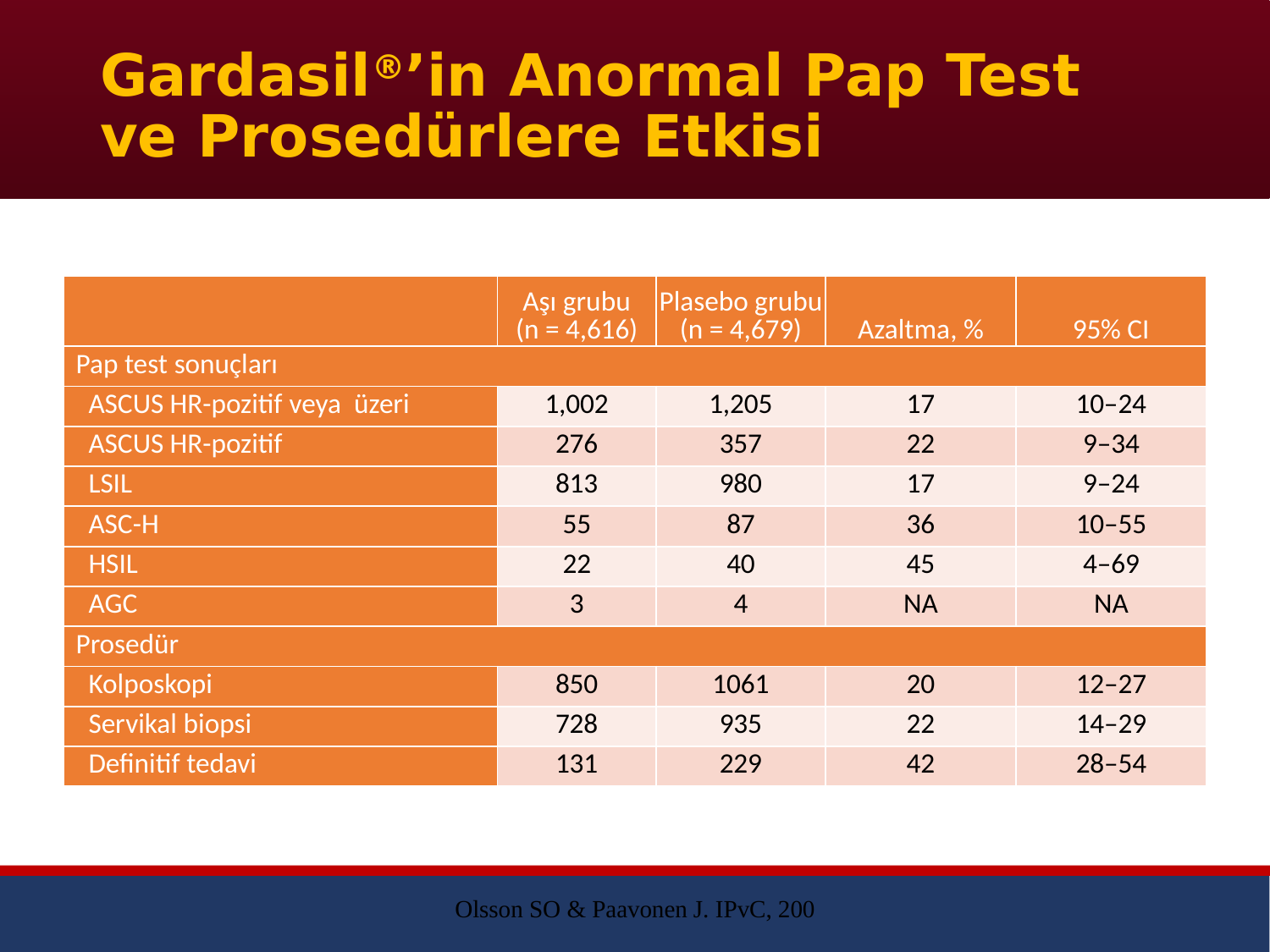

# Gardasil®’in Anormal Pap Test ve Prosedürlere Etkisi
|  | Aşı grubu (n = 4,616) | Plasebo grubu (n = 4,679) | Azaltma, % | 95% CI |
| --- | --- | --- | --- | --- |
| Pap test sonuçları |  |  |  |  |
| ASCUS HR-pozitif veya üzeri | 1,002 | 1,205 | 17 | 10–24 |
| ASCUS HR-pozitif | 276 | 357 | 22 | 9–34 |
| LSIL | 813 | 980 | 17 | 9–24 |
| ASC-H | 55 | 87 | 36 | 10–55 |
| HSIL | 22 | 40 | 45 | 4–69 |
| AGC | 3 | 4 | NA | NA |
| Prosedür |  |  |  |  |
| Kolposkopi | 850 | 1061 | 20 | 12–27 |
| Servikal biopsi | 728 | 935 | 22 | 14–29 |
| Definitif tedavi | 131 | 229 | 42 | 28–54 |
Olsson SO & Paavonen J. IPvC, 200